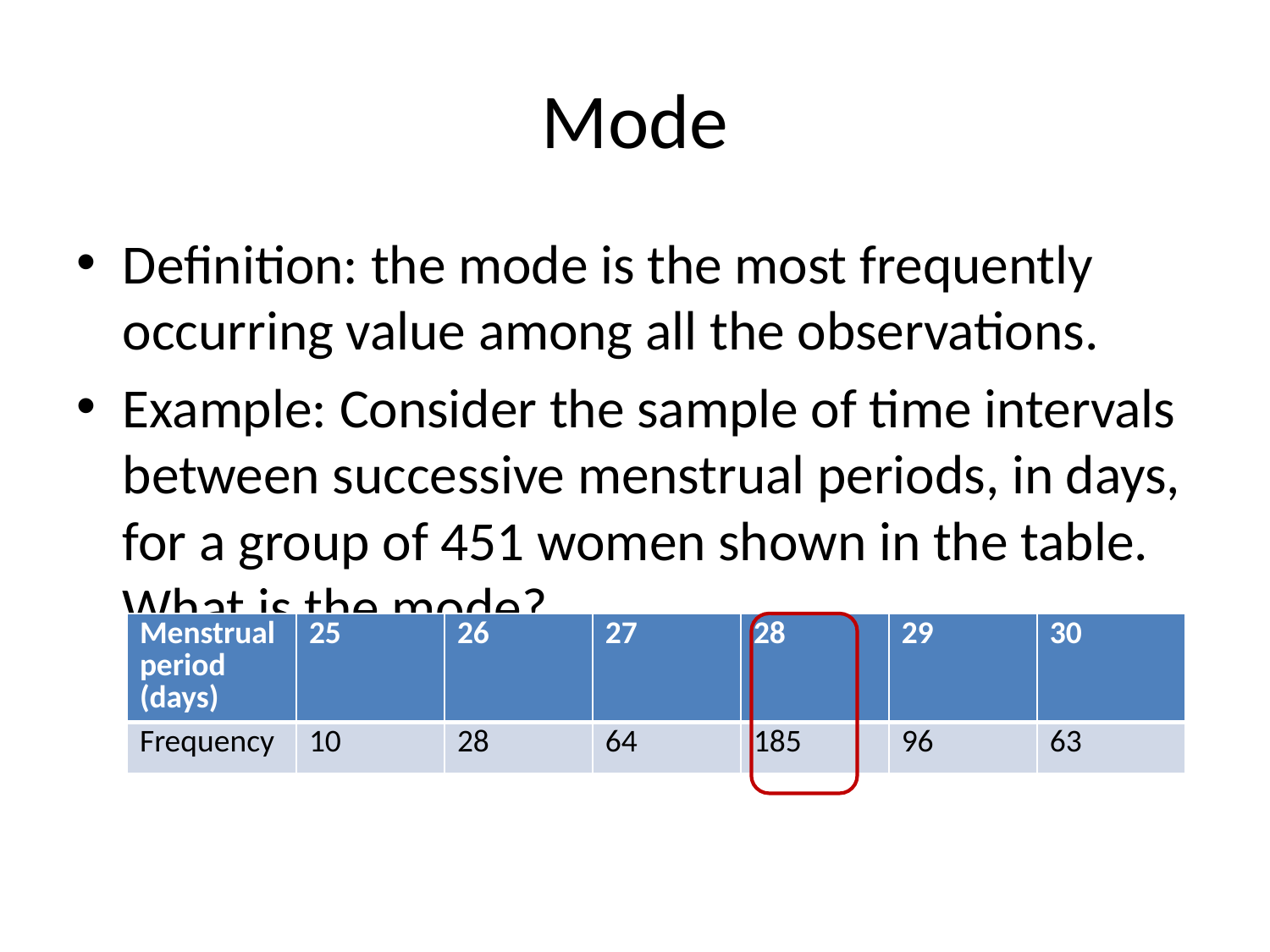

# Mode
Definition: the mode is the most frequently occurring value among all the observations.
Example: Consider the sample of time intervals between successive menstrual periods, in days, for a group of 451 women shown in the table. What is the mode?
| Menstrual period (days) | 25 | 26 | 27 | 28 | 29 | 30 |
| --- | --- | --- | --- | --- | --- | --- |
| Frequency | 10 | 28 | 64 | 185 | 96 | 63 |